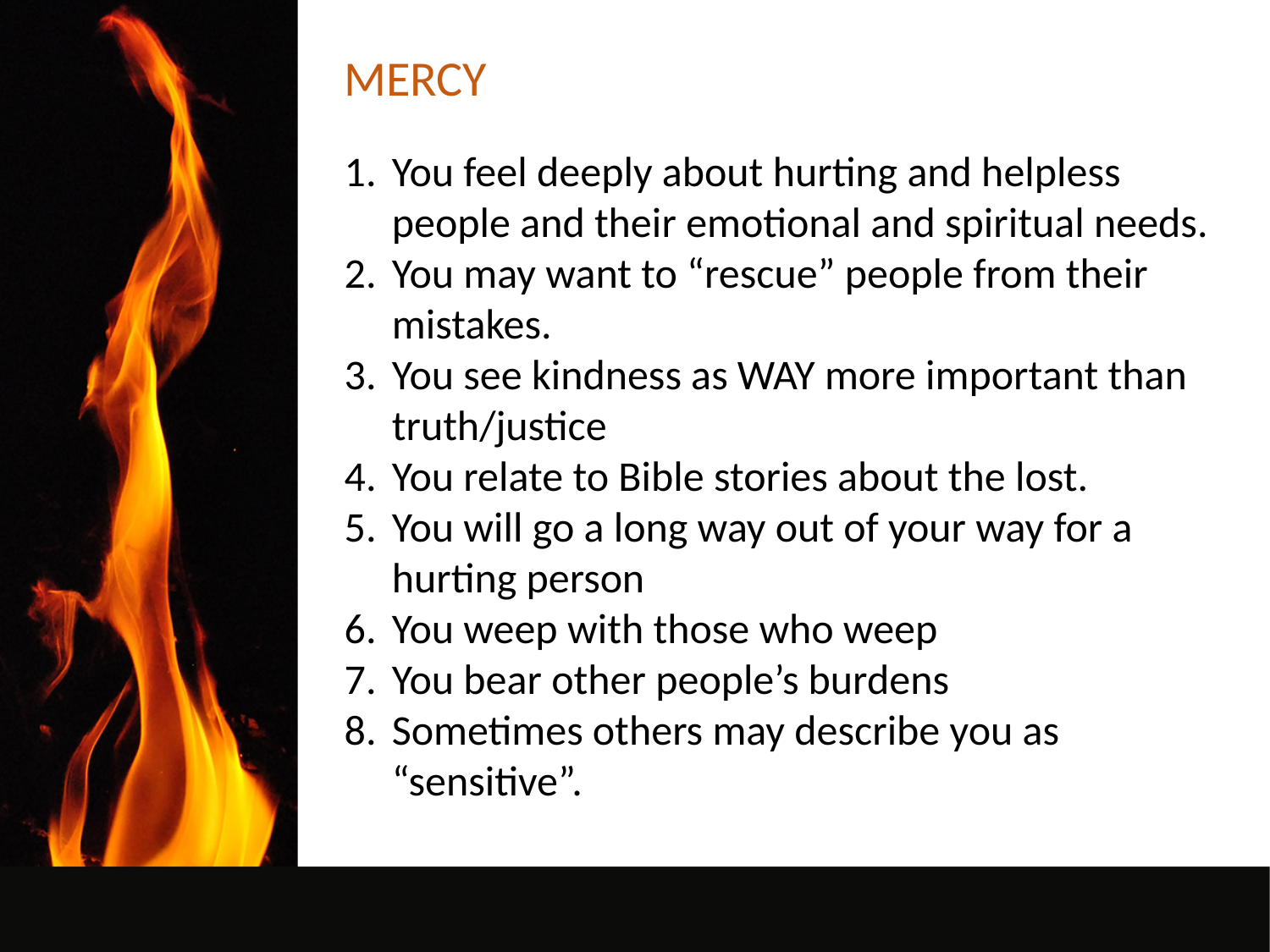

MERCY

You feel deeply about hurting and helpless people and their emotional and spiritual needs.
You may want to “rescue” people from their mistakes.
You see kindness as WAY more important than truth/justice
You relate to Bible stories about the lost.
You will go a long way out of your way for a hurting person
You weep with those who weep
You bear other people’s burdens
Sometimes others may describe you as “sensitive”.